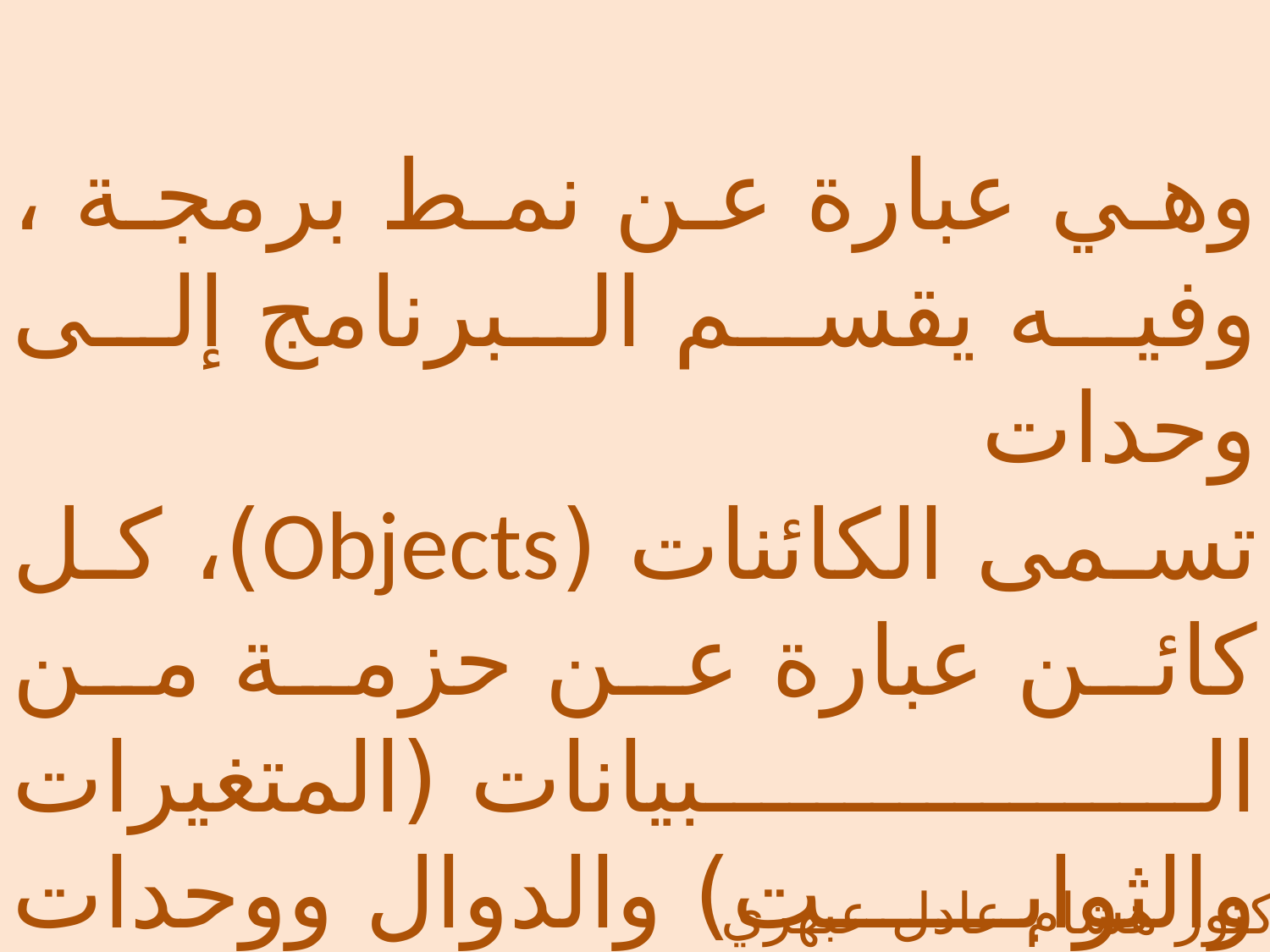

وهي عبارة عن نمط برمجة ، وفيه يقسم البرنامج إلى وحدات تسمى الكائنات (Objects)، كل كائن عبارة عن حزمة من البيانات (المتغيرات والثوابت) والدوال ووحدات التنظيم وواجهات الاستخدام
الدكتور هشام عادل عبهري